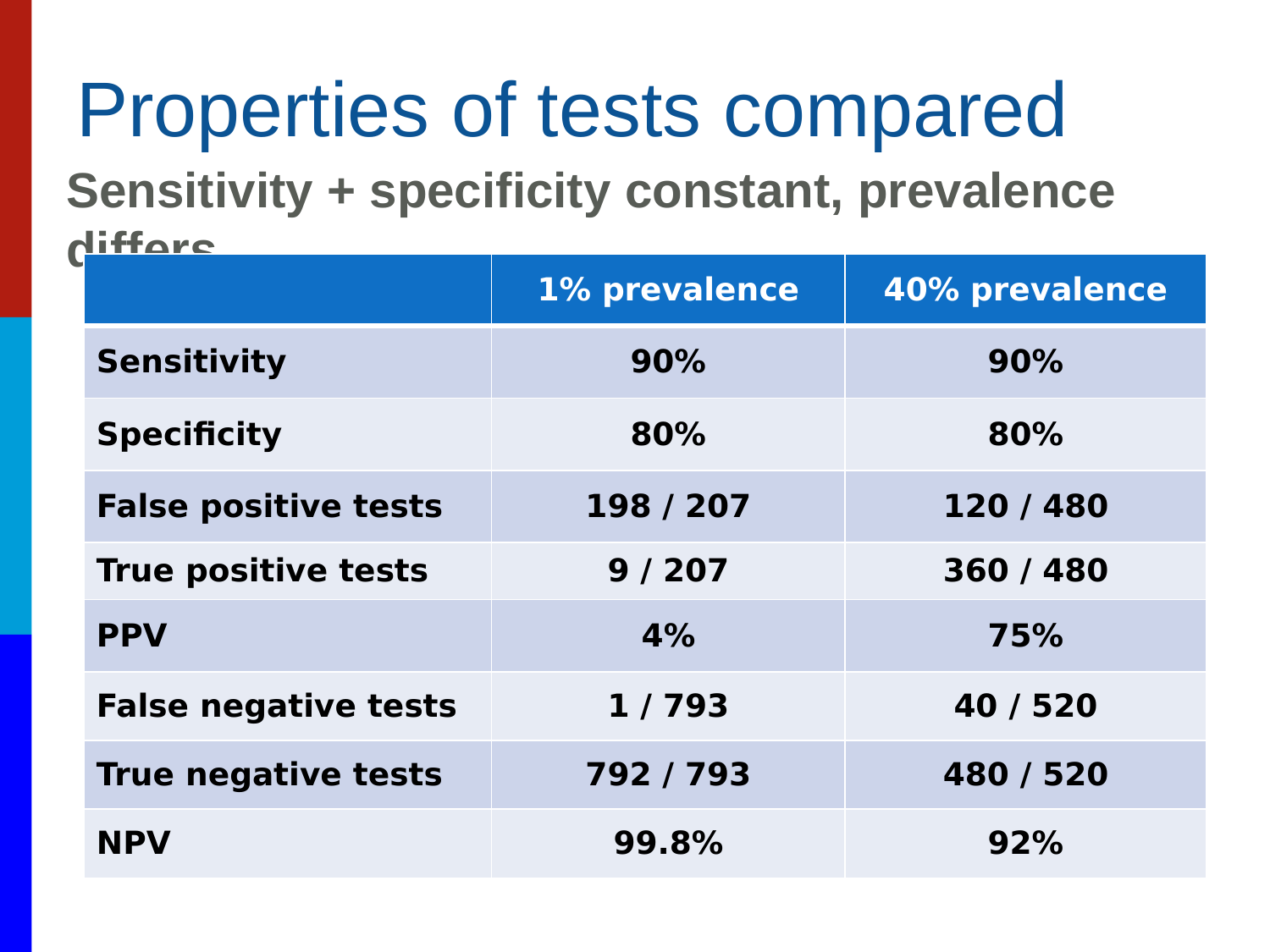

# Properties of tests compared
Sensitivity + specificity constant, prevalence differs
|  | 1% prevalence | 40% prevalence |
| --- | --- | --- |
| Sensitivity | 90% | 90% |
| Specificity | 80% | 80% |
| False positive tests | 198 / 207 | 120 / 480 |
| True positive tests | 9 / 207 | 360 / 480 |
| PPV | 4% | 75% |
| False negative tests | 1 / 793 | 40 / 520 |
| True negative tests | 792 / 793 | 480 / 520 |
| NPV | 99.8% | 92% |